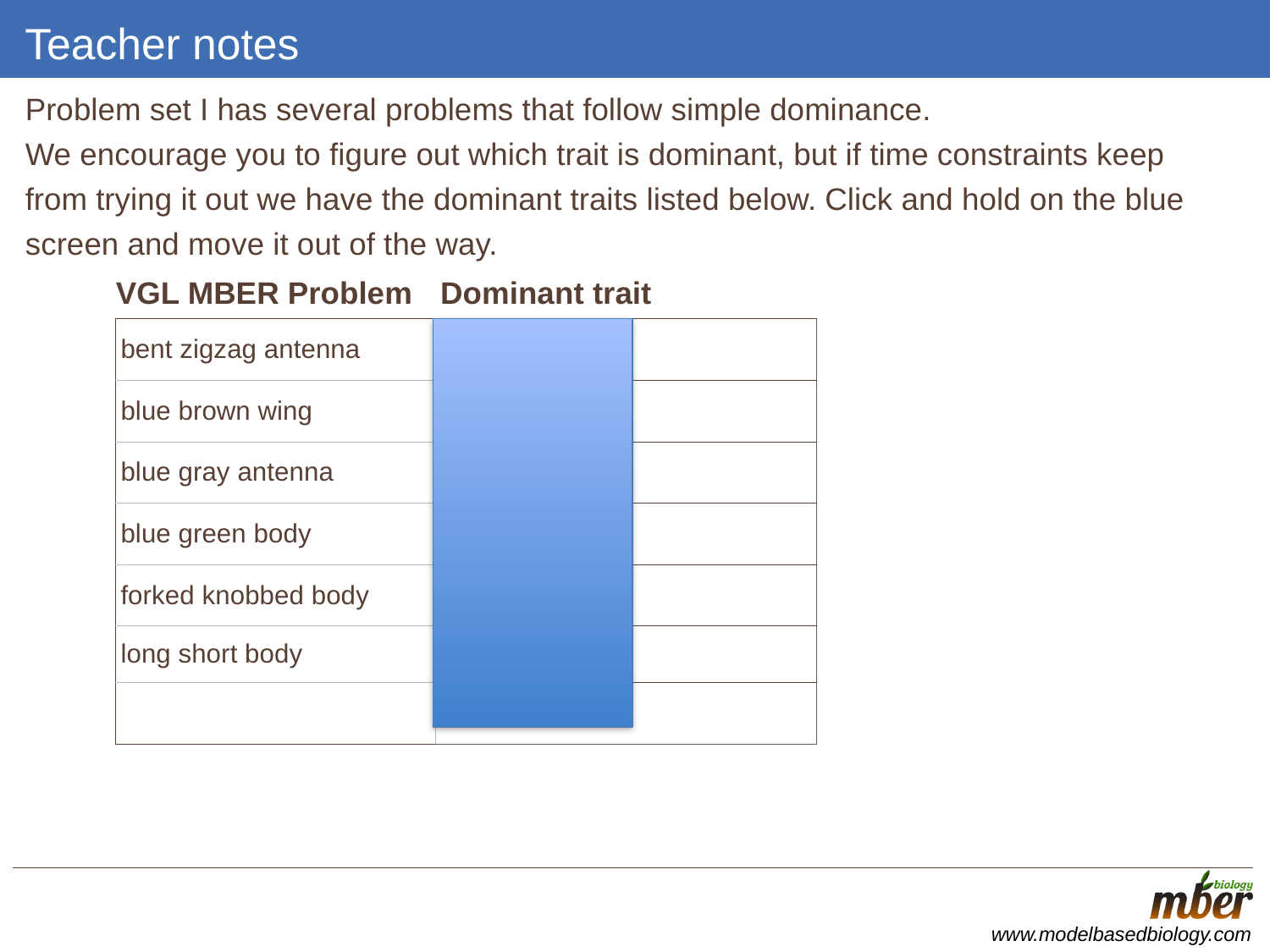

# Teacher notes
Problem set I has several problems that follow simple dominance.
We encourage you to figure out which trait is dominant, but if time constraints keep from trying it out we have the dominant traits listed below. Click and hold on the blue screen and move it out of the way.
VGL MBER Problem
Dominant trait
| bent zigzag antenna | bent antenna |
| --- | --- |
| blue brown wing | brown wing |
| blue gray antenna | grey antenna |
| blue green body | Green body |
| forked knobbed body | knobbed body |
| long short body | short body |
|  |  |